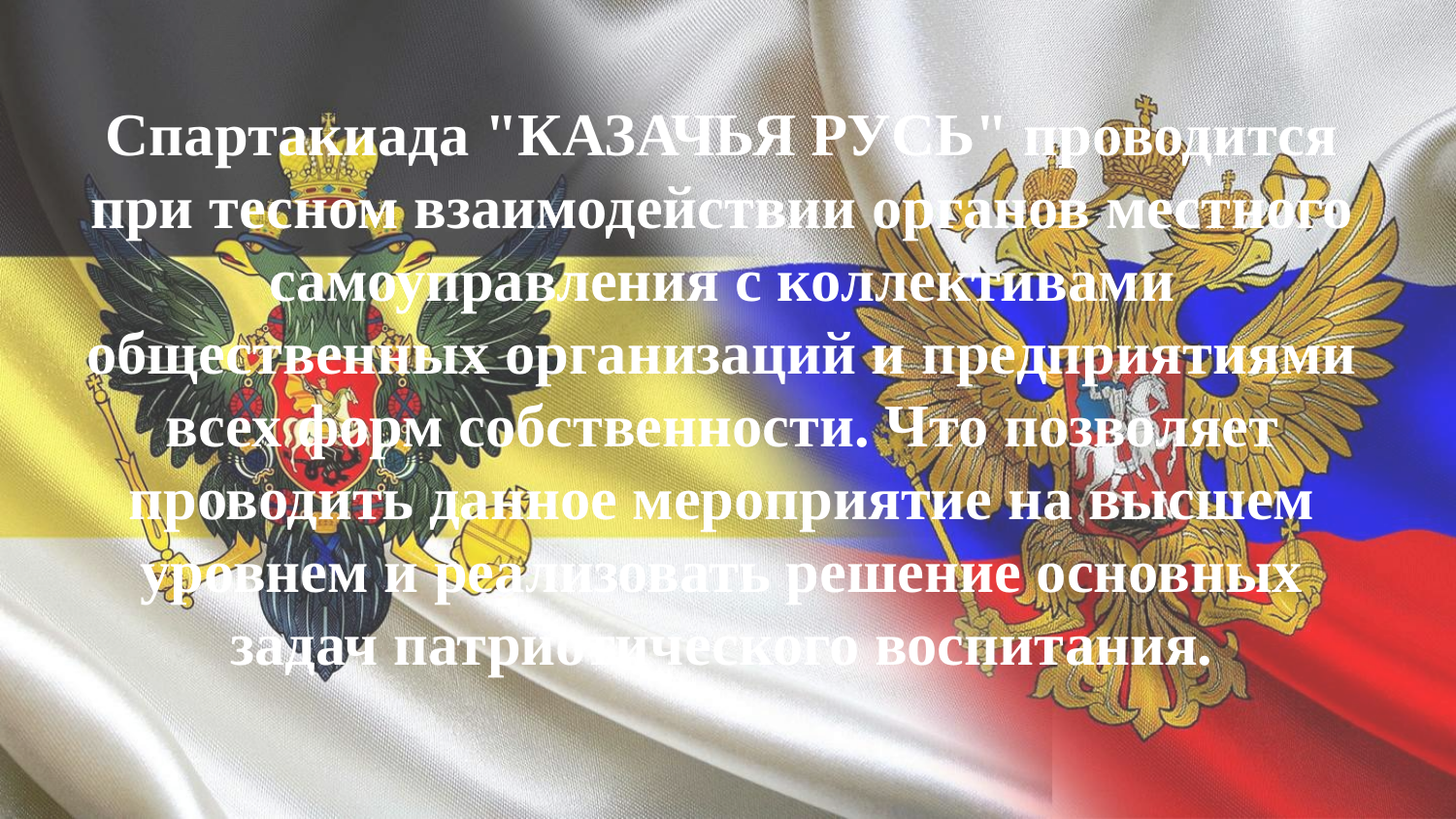

Спартакиада "КАЗАЧЬЯ РУСЬ" проводится при тесном взаимодействии органов местного самоуправления с коллективами общественных организаций и предприятиями всех форм собственности. Что позволяет проводить данное мероприятие на высшем уровнем и реализовать решение основных задач патриотического воспитания.